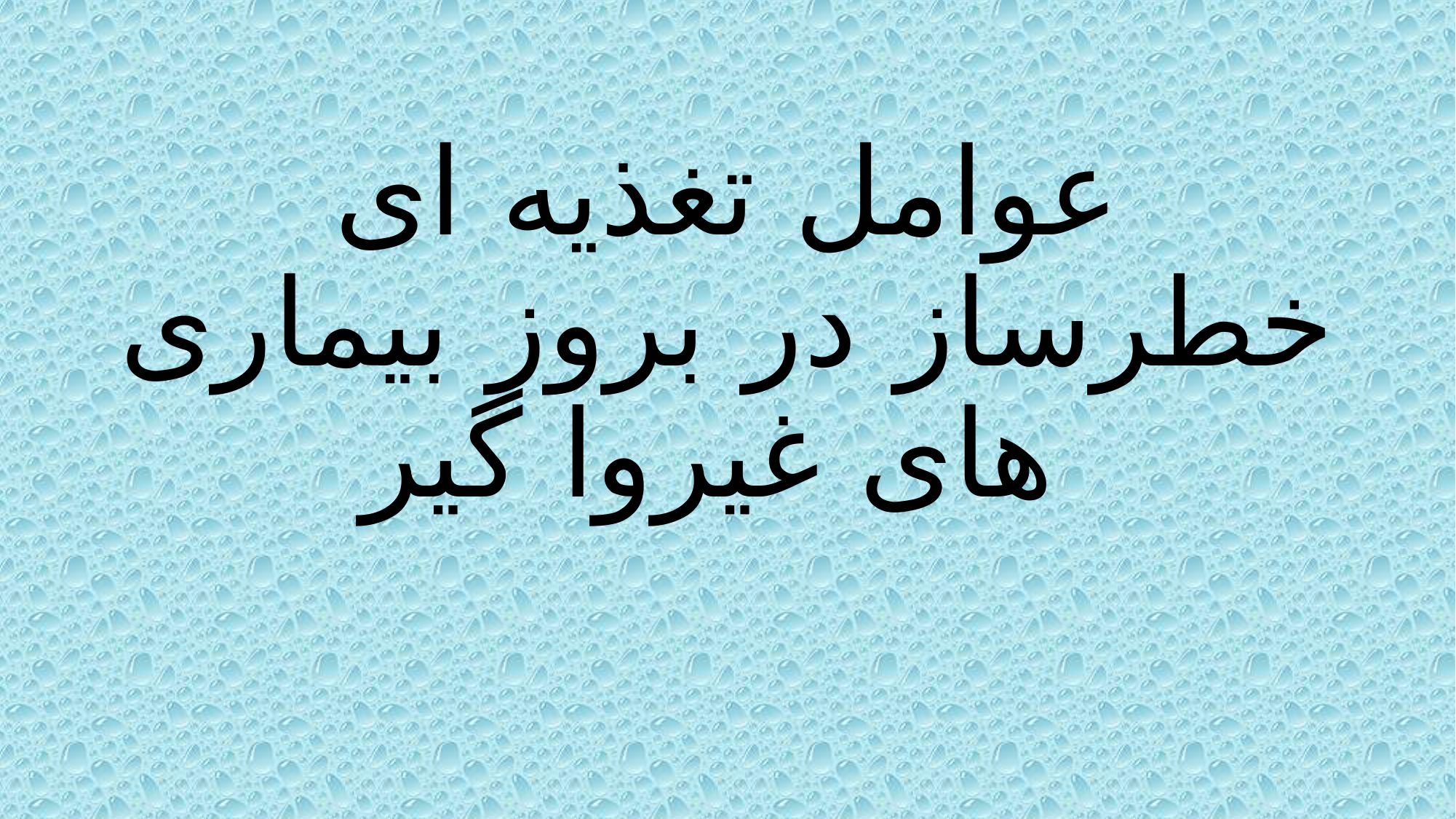

# عوامل تغذیه ای خطرساز در بروز بیماری های غیروا گیر